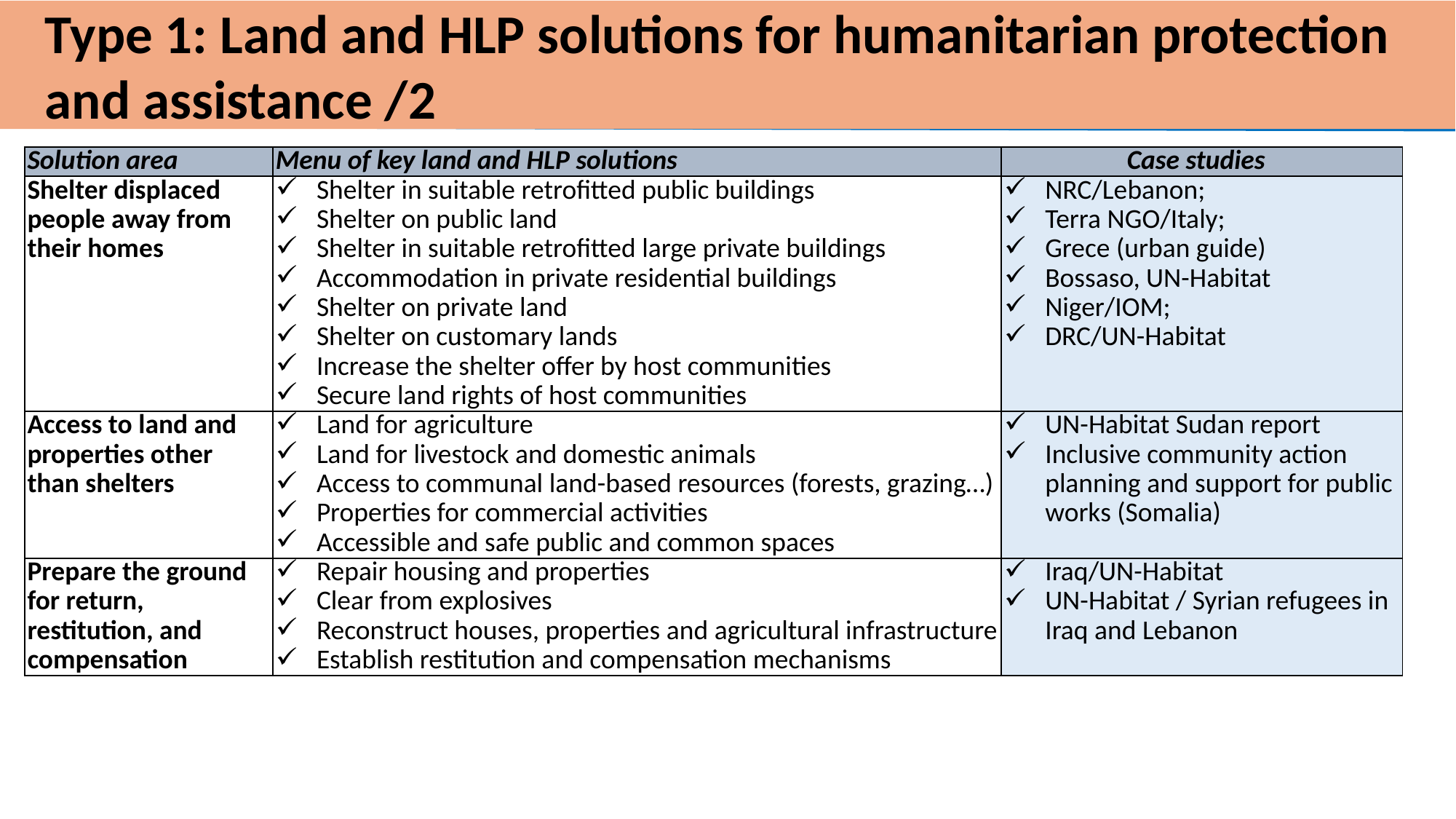

# Type 1: Land and HLP solutions for humanitarian protection and assistance /2

| Solution area | Menu of key land and HLP solutions | Case studies |
| --- | --- | --- |
| Shelter displaced people away from their homes | Shelter in suitable retrofitted public buildings Shelter on public land Shelter in suitable retrofitted large private buildings Accommodation in private residential buildings  Shelter on private land Shelter on customary lands Increase the shelter offer by host communities Secure land rights of host communities | NRC/Lebanon; Terra NGO/Italy; Grece (urban guide)  Bossaso, UN-Habitat  Niger/IOM; DRC/UN-Habitat |
| Access to land and properties other than shelters | Land for agriculture Land for livestock and domestic animals Access to communal land-based resources (forests, grazing…) Properties for commercial activities Accessible and safe public and common spaces | UN-Habitat Sudan report  Inclusive community action planning and support for public works (Somalia) |
| Prepare the ground for return, restitution, and compensation | Repair housing and properties Clear from explosives Reconstruct houses, properties and agricultural infrastructure Establish restitution and compensation mechanisms | Iraq/UN-Habitat UN-Habitat / Syrian refugees in Iraq and Lebanon |